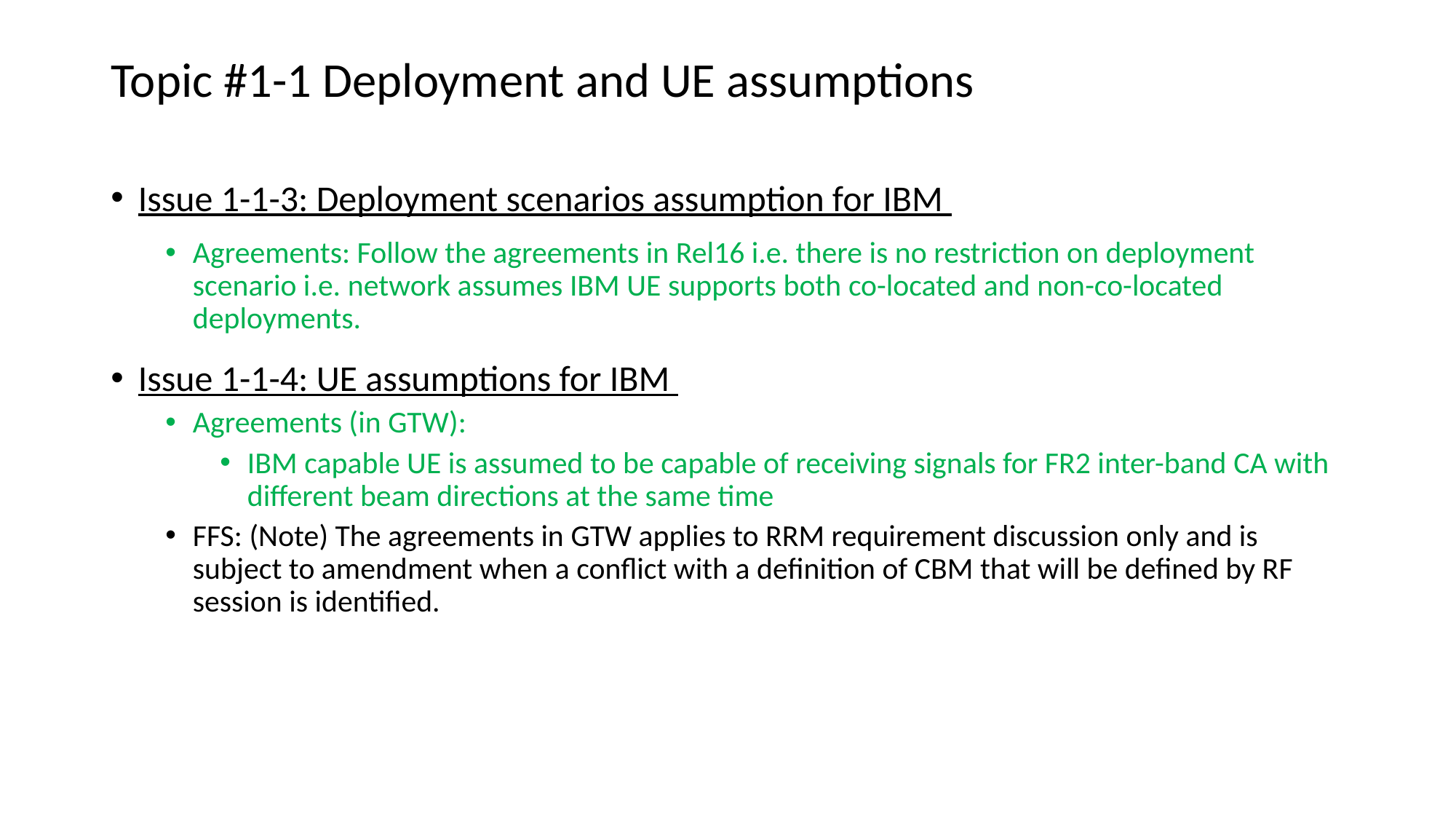

# Topic #1-1 Deployment and UE assumptions
Issue 1-1-3: Deployment scenarios assumption for IBM
Agreements: Follow the agreements in Rel16 i.e. there is no restriction on deployment scenario i.e. network assumes IBM UE supports both co-located and non-co-located deployments.
Issue 1-1-4: UE assumptions for IBM
Agreements (in GTW):
IBM capable UE is assumed to be capable of receiving signals for FR2 inter-band CA with different beam directions at the same time
FFS: (Note) The agreements in GTW applies to RRM requirement discussion only and is subject to amendment when a conflict with a definition of CBM that will be defined by RF session is identified.